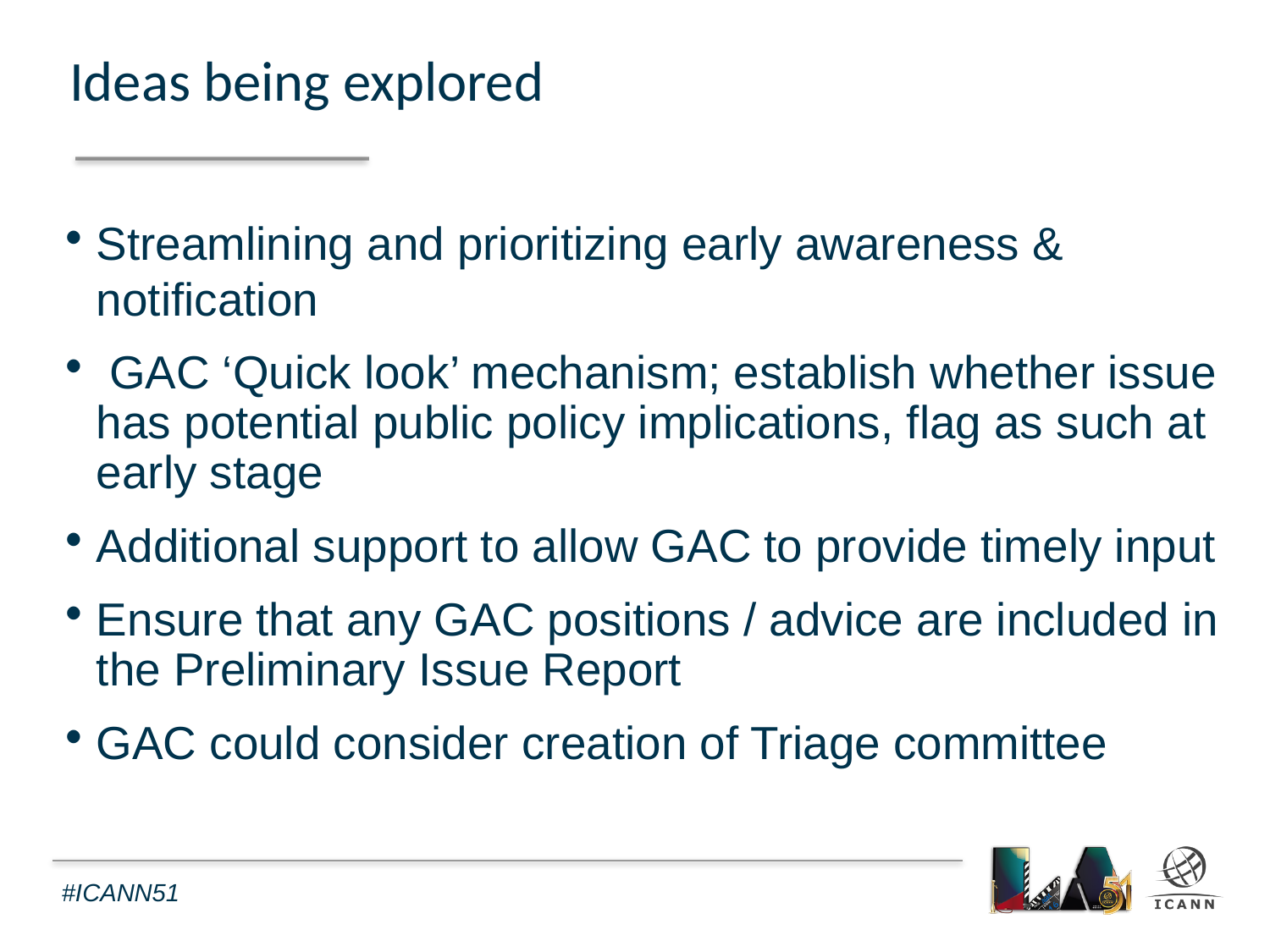

Ideas being explored

Streamlining and prioritizing early awareness & notification
 GAC ‘Quick look’ mechanism; establish whether issue has potential public policy implications, flag as such at early stage
Additional support to allow GAC to provide timely input
Ensure that any GAC positions / advice are included in the Preliminary Issue Report
GAC could consider creation of Triage committee